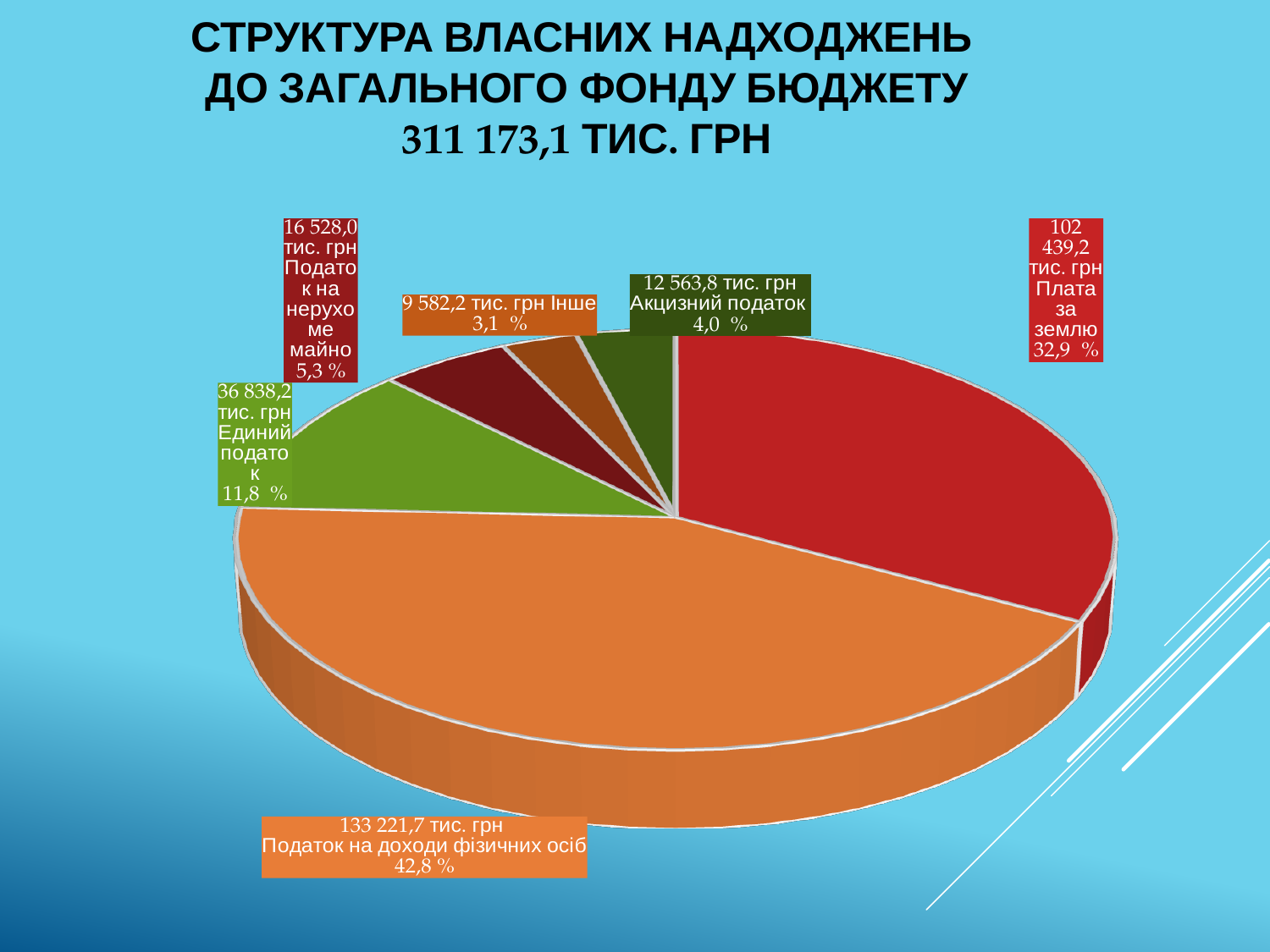

# Структура Власних надходжень до загального фонду бюджету 311 173,1 тис. грн

[unsupported chart]